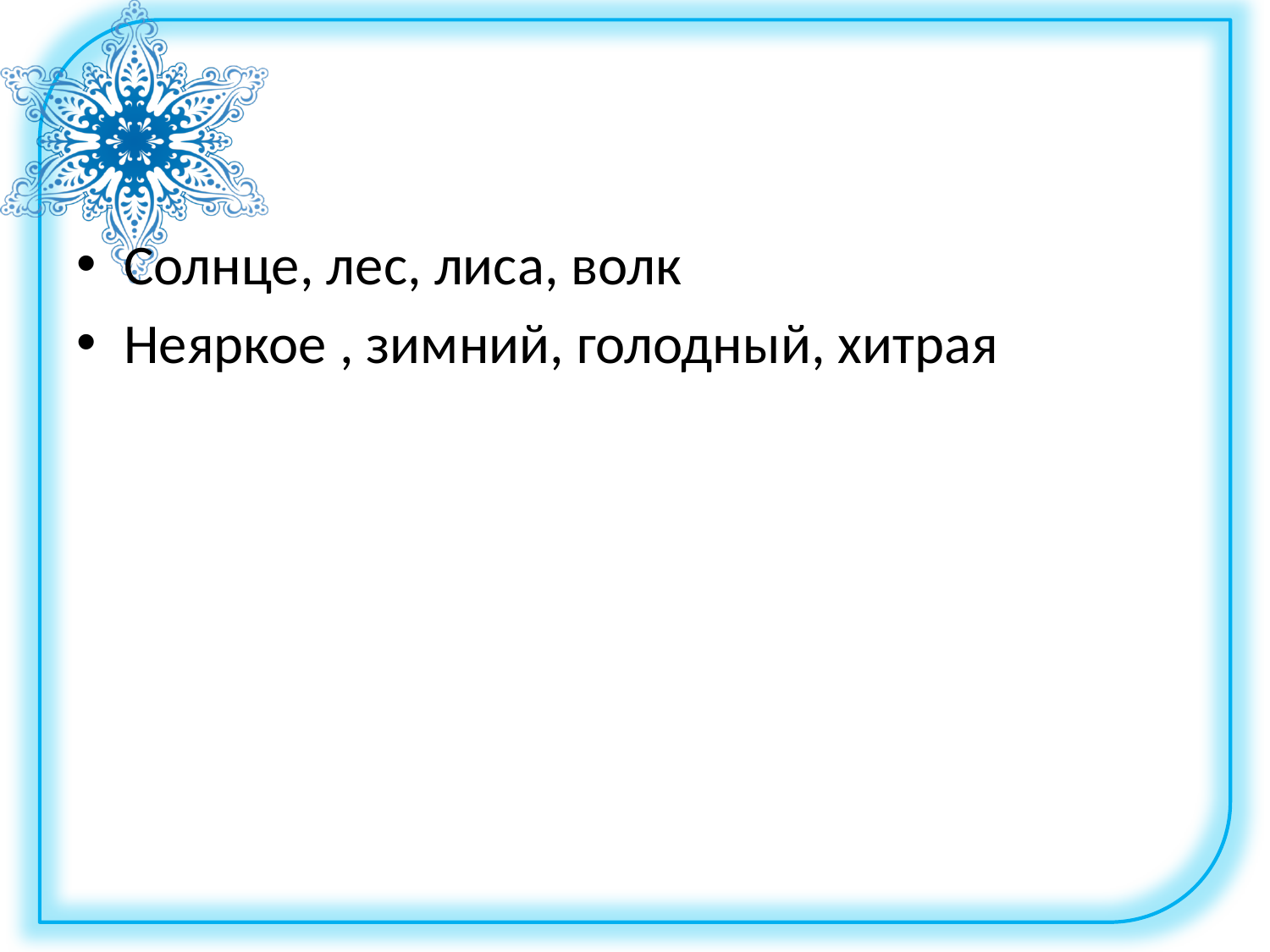

#
Солнце, лес, лиса, волк
Неяркое , зимний, голодный, хитрая